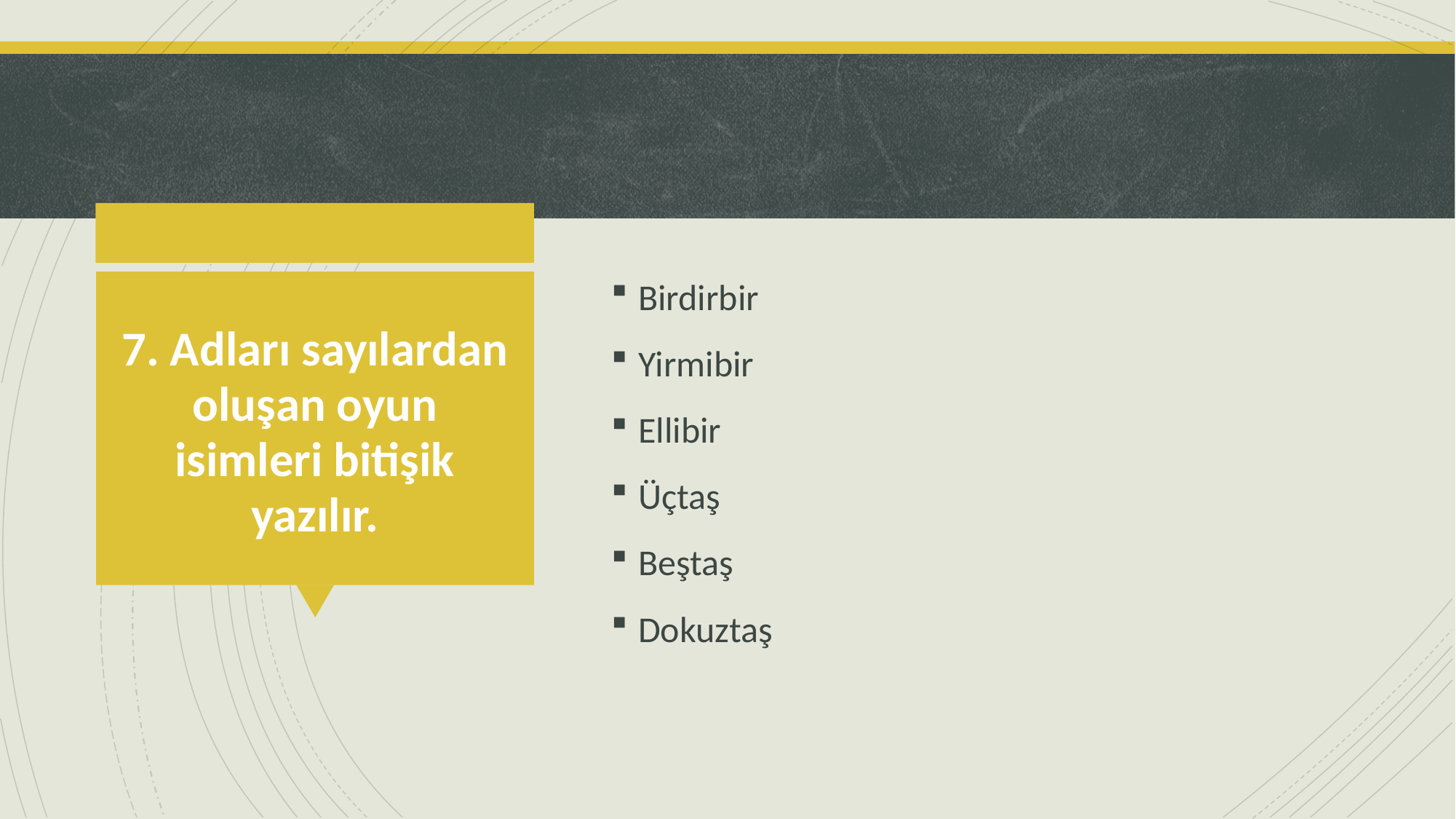

Birdirbir
Yirmibir
Ellibir
Üçtaş
Beştaş
Dokuztaş
# 7. Adları sayılardan oluşan oyun isimleri bitişik yazılır.